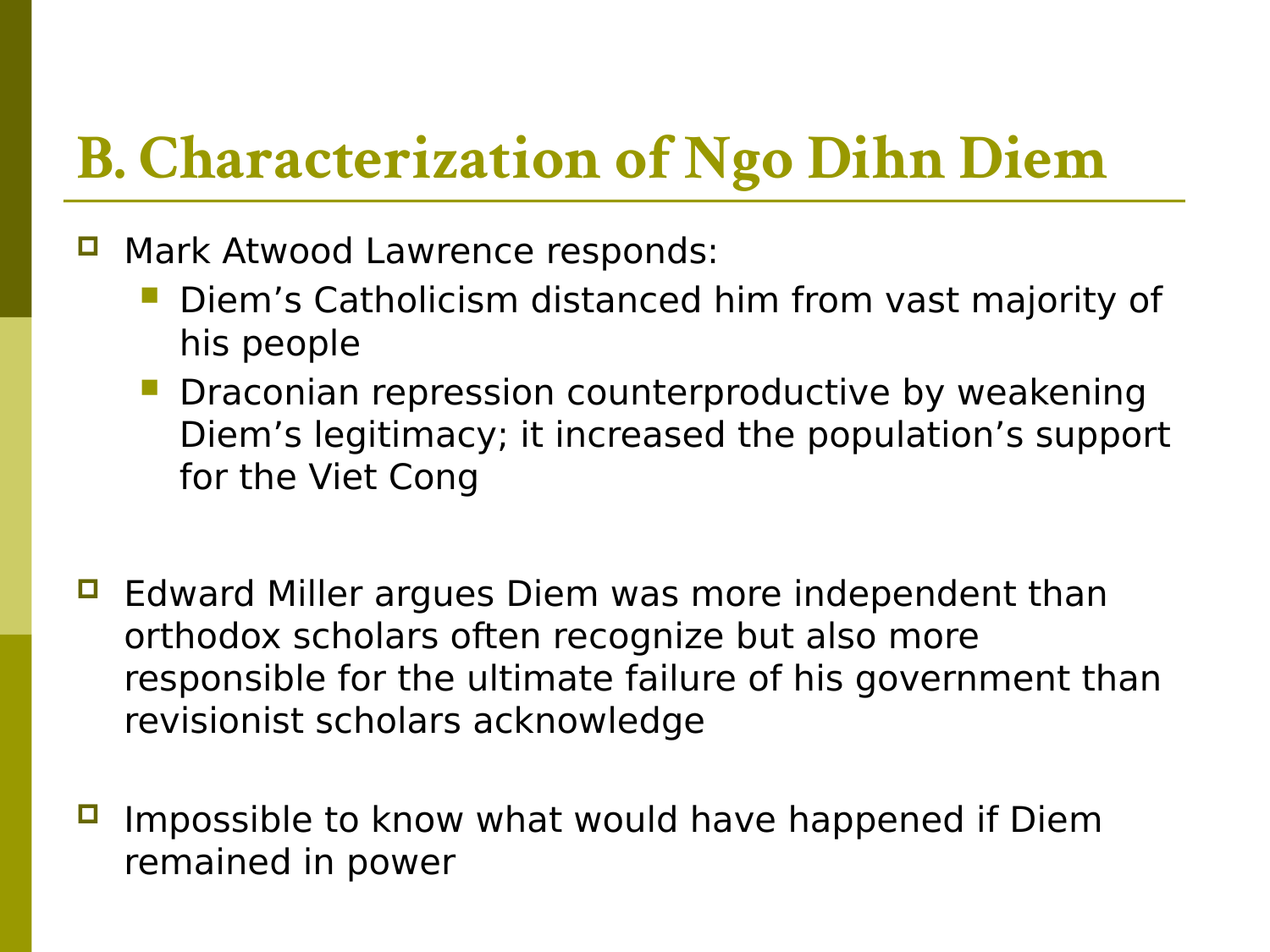

# B. Characterization of Ngo Dihn Diem
Mark Atwood Lawrence responds:
Diem’s Catholicism distanced him from vast majority of his people
Draconian repression counterproductive by weakening Diem’s legitimacy; it increased the population’s support for the Viet Cong

Edward Miller argues Diem was more independent than orthodox scholars often recognize but also more responsible for the ultimate failure of his government than revisionist scholars acknowledge

Impossible to know what would have happened if Diem remained in power